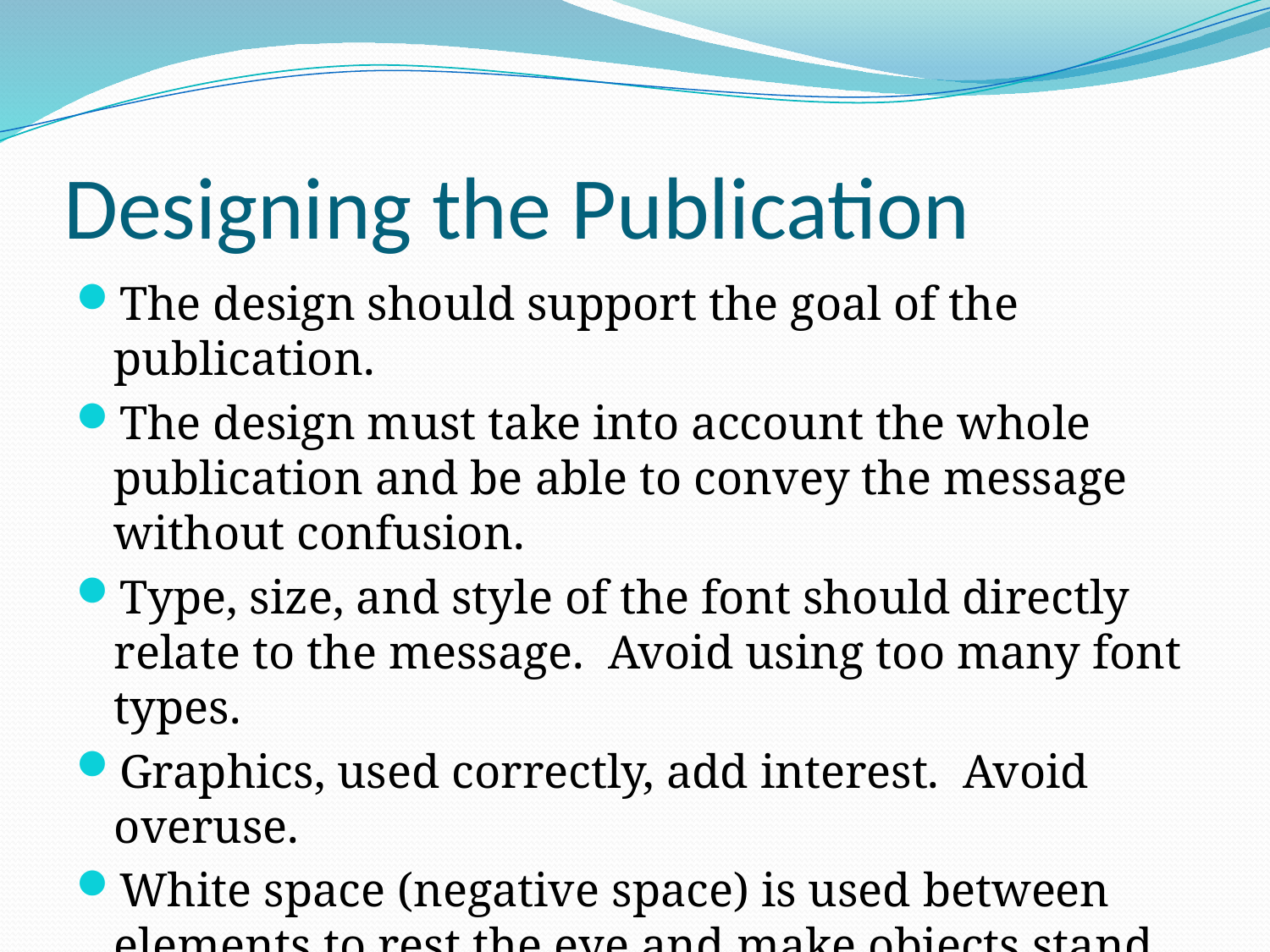

# Designing the Publication
The design should support the goal of the publication.
The design must take into account the whole publication and be able to convey the message without confusion.
Type, size, and style of the font should directly relate to the message.  Avoid using too many font types.
Graphics, used correctly, add interest.  Avoid overuse.
White space (negative space) is used between elements to rest the eye and make objects stand out.